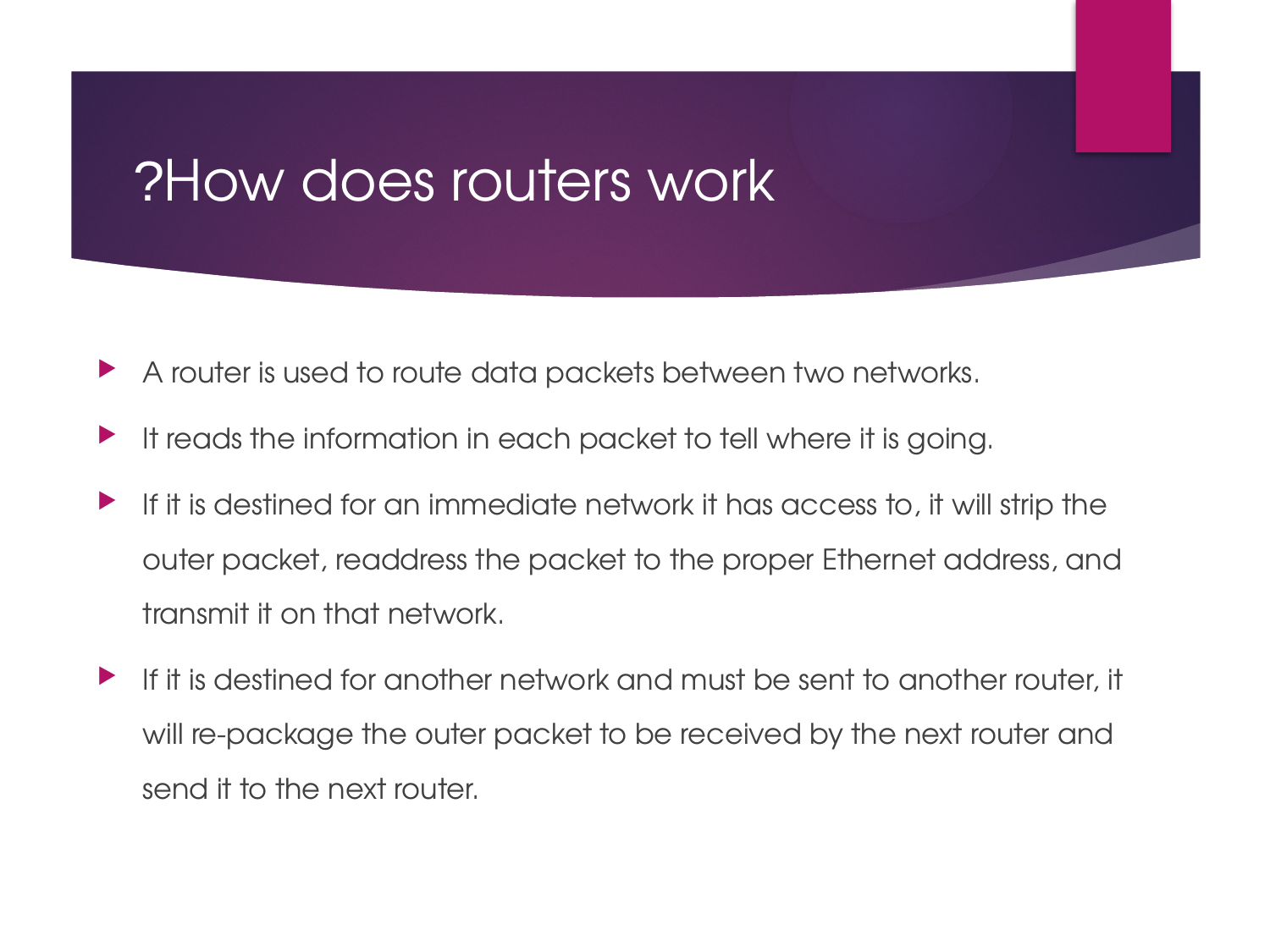

# How does routers work?
A router is used to route data packets between two networks.
It reads the information in each packet to tell where it is going.
If it is destined for an immediate network it has access to, it will strip the outer packet, readdress the packet to the proper Ethernet address, and transmit it on that network.
If it is destined for another network and must be sent to another router, it will re-package the outer packet to be received by the next router and send it to the next router.